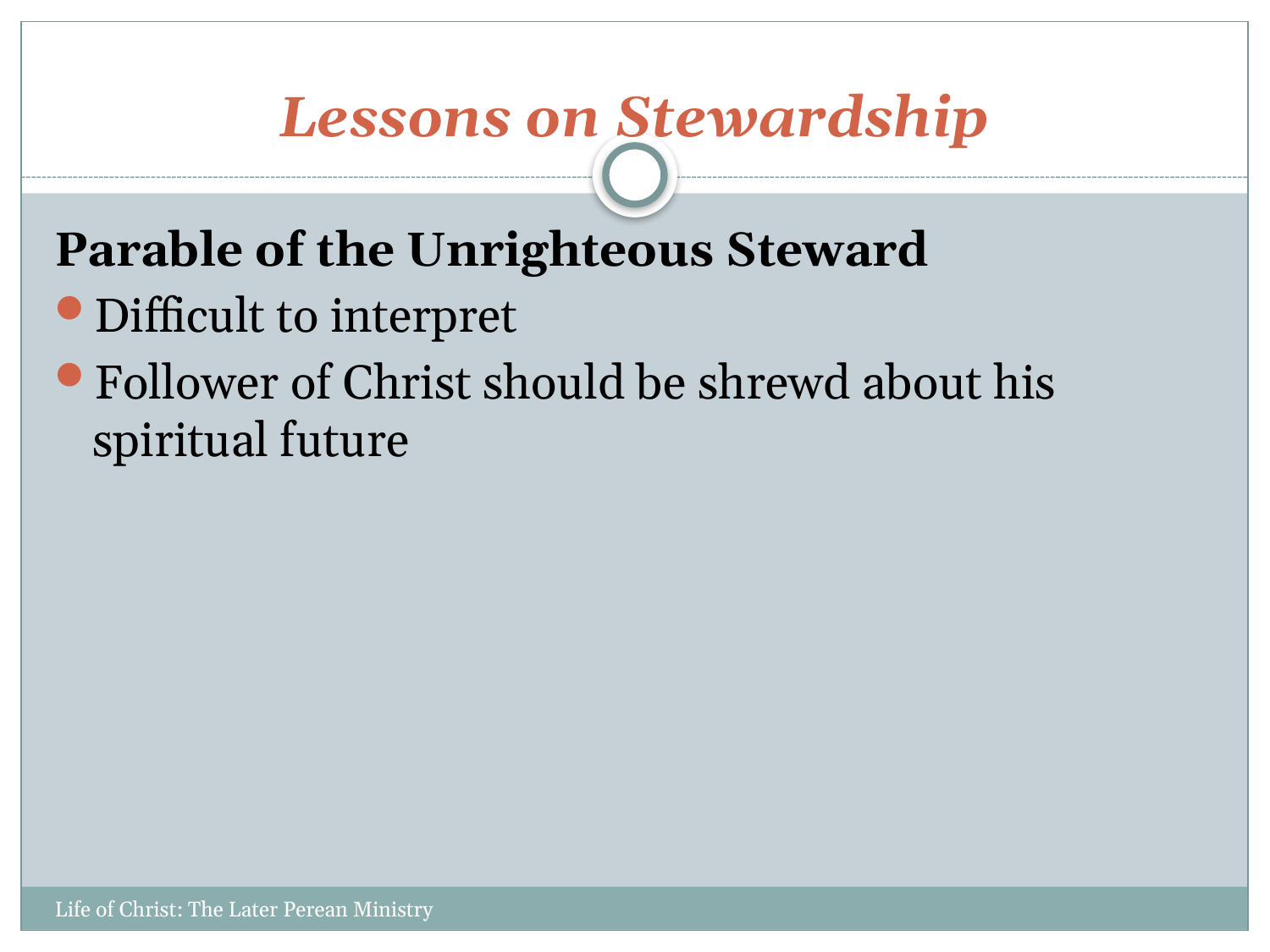

# Lessons on Stewardship
Parable of the Unrighteous Steward
Difficult to interpret
Follower of Christ should be shrewd about his spiritual future

Life of Christ: The Later Perean Ministry